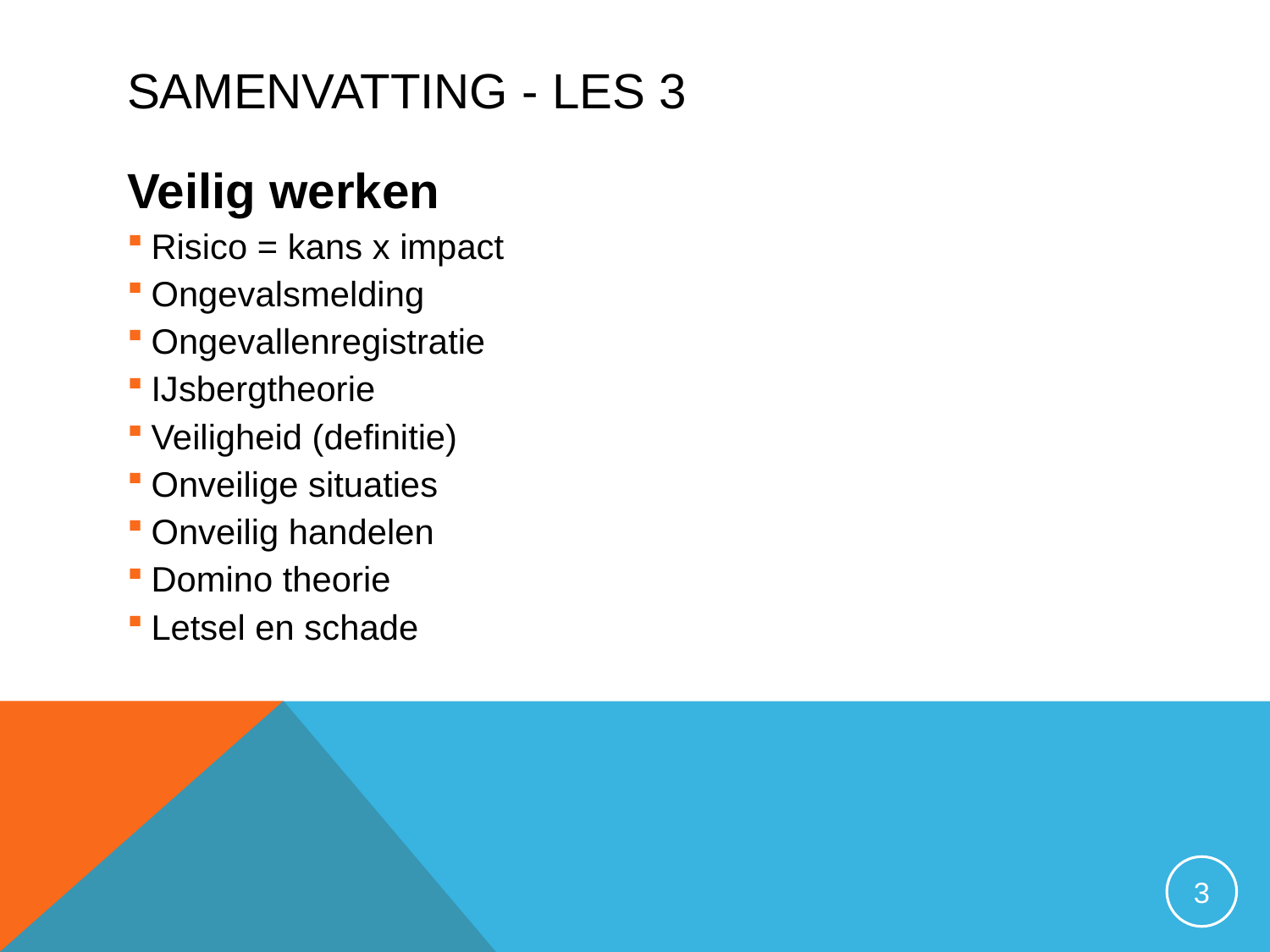

# Samenvatting - les 3
Veilig werken
Risico = kans x impact
Ongevalsmelding
Ongevallenregistratie
IJsbergtheorie
Veiligheid (definitie)
Onveilige situaties
Onveilig handelen
Domino theorie
Letsel en schade
3